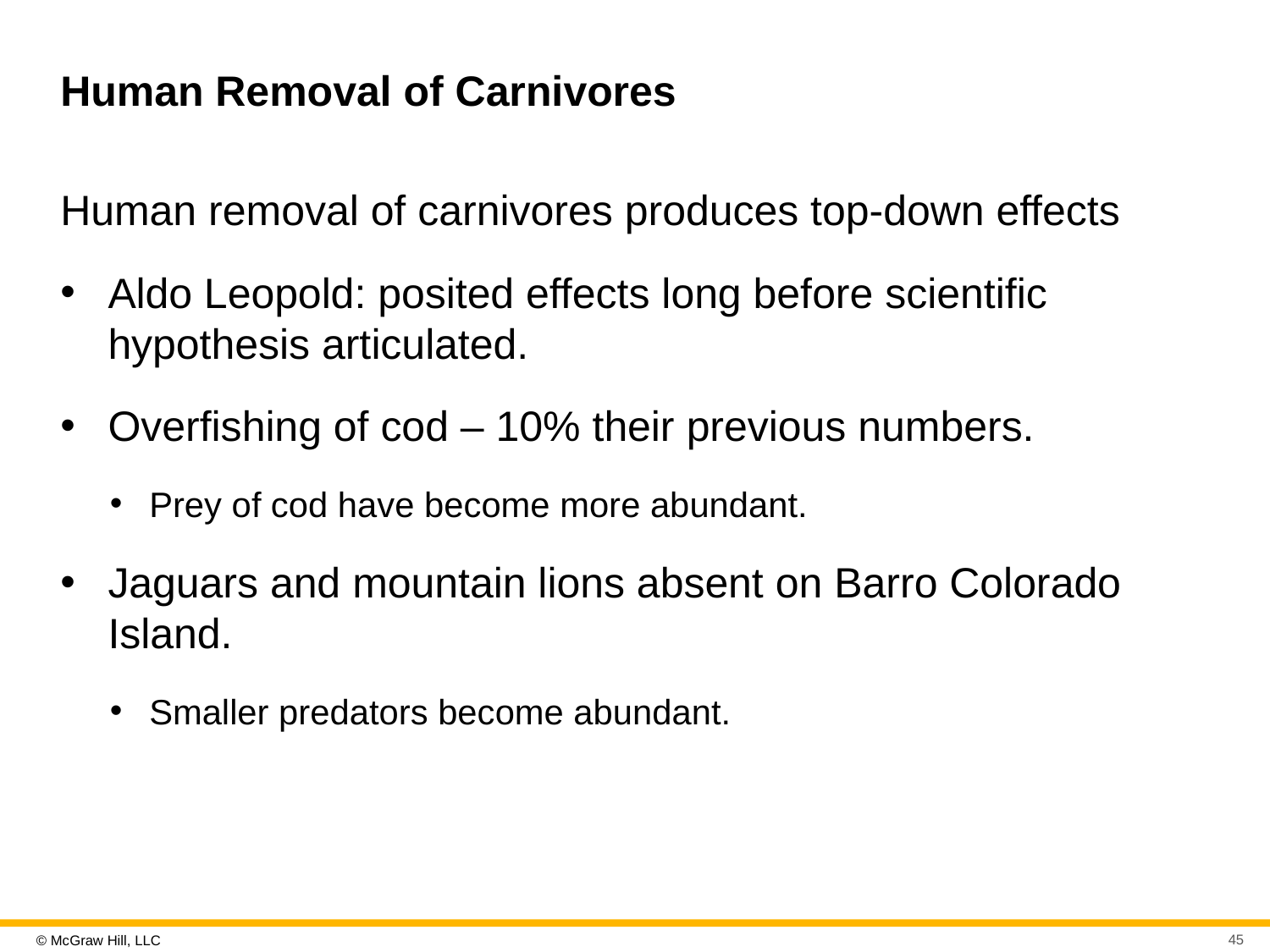

# Human Removal of Carnivores
Human removal of carnivores produces top-down effects
Aldo Leopold: posited effects long before scientific hypothesis articulated.
Overfishing of cod – 10% their previous numbers.
Prey of cod have become more abundant.
Jaguars and mountain lions absent on Barro Colorado Island.
Smaller predators become abundant.
45